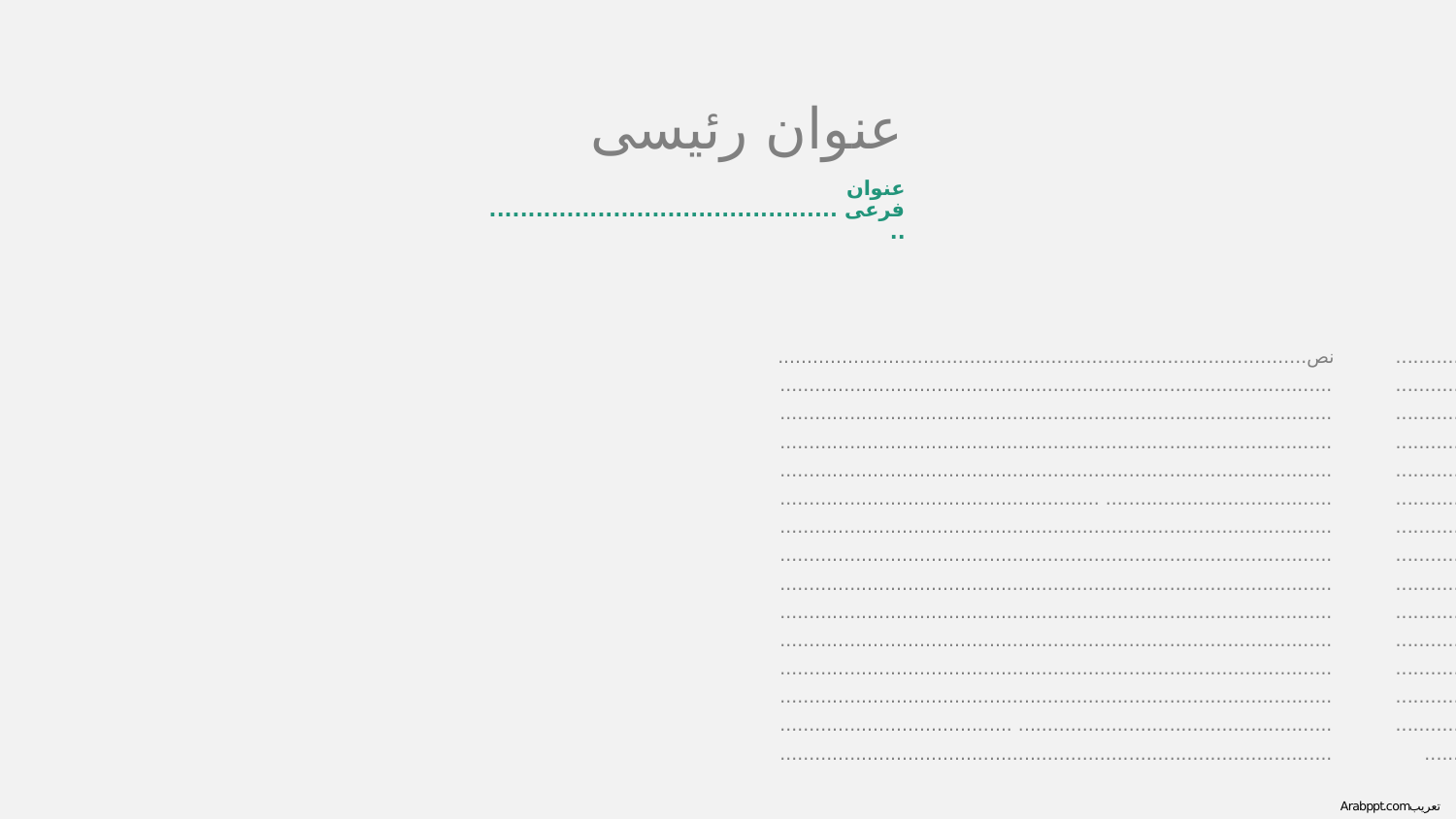

عنوان رئيسى
عنوان فرعى ...............................................
نص.............................................................................................................................................................................................................................................................................................................................................................................................................................................................................................................................. ...................................................................................................................................................................................................................................................................................................................................................................................................................................................................................................................................................................................................................................................................................................................................................................................................... .................................................................................................................................................................................................................................................................. .................................................................................................................................................................................................................................................................. ...................................................................................................................................................................................................................................................................................................................................................................................................................................................................................................................................................................................................................................................................................................................................................................................................... ..................................................................................................................................................................................................................................................................